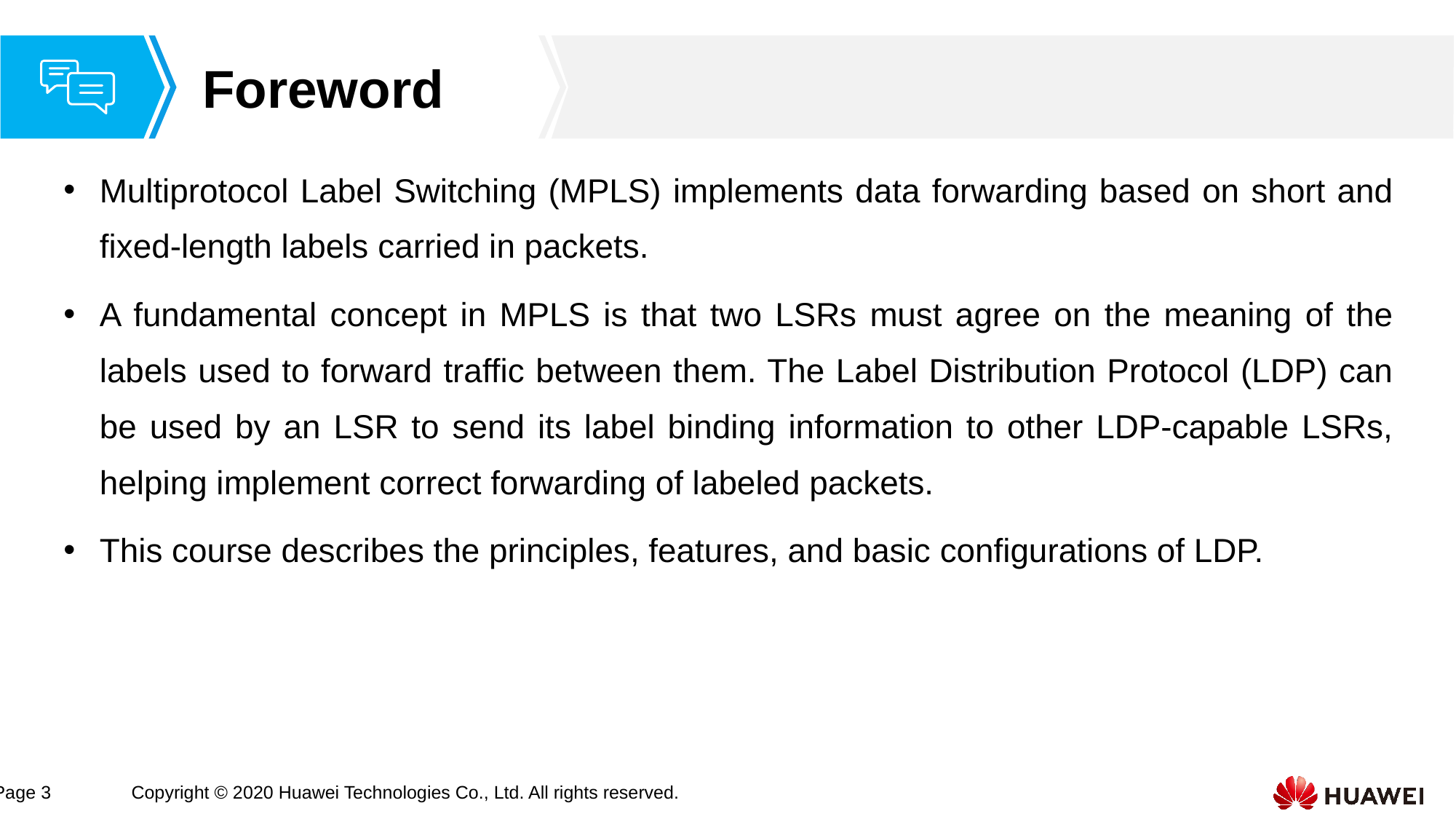

Multiprotocol Label Switching (MPLS) implements data forwarding based on short and fixed-length labels carried in packets.
A fundamental concept in MPLS is that two LSRs must agree on the meaning of the labels used to forward traffic between them. The Label Distribution Protocol (LDP) can be used by an LSR to send its label binding information to other LDP-capable LSRs, helping implement correct forwarding of labeled packets.
This course describes the principles, features, and basic configurations of LDP.